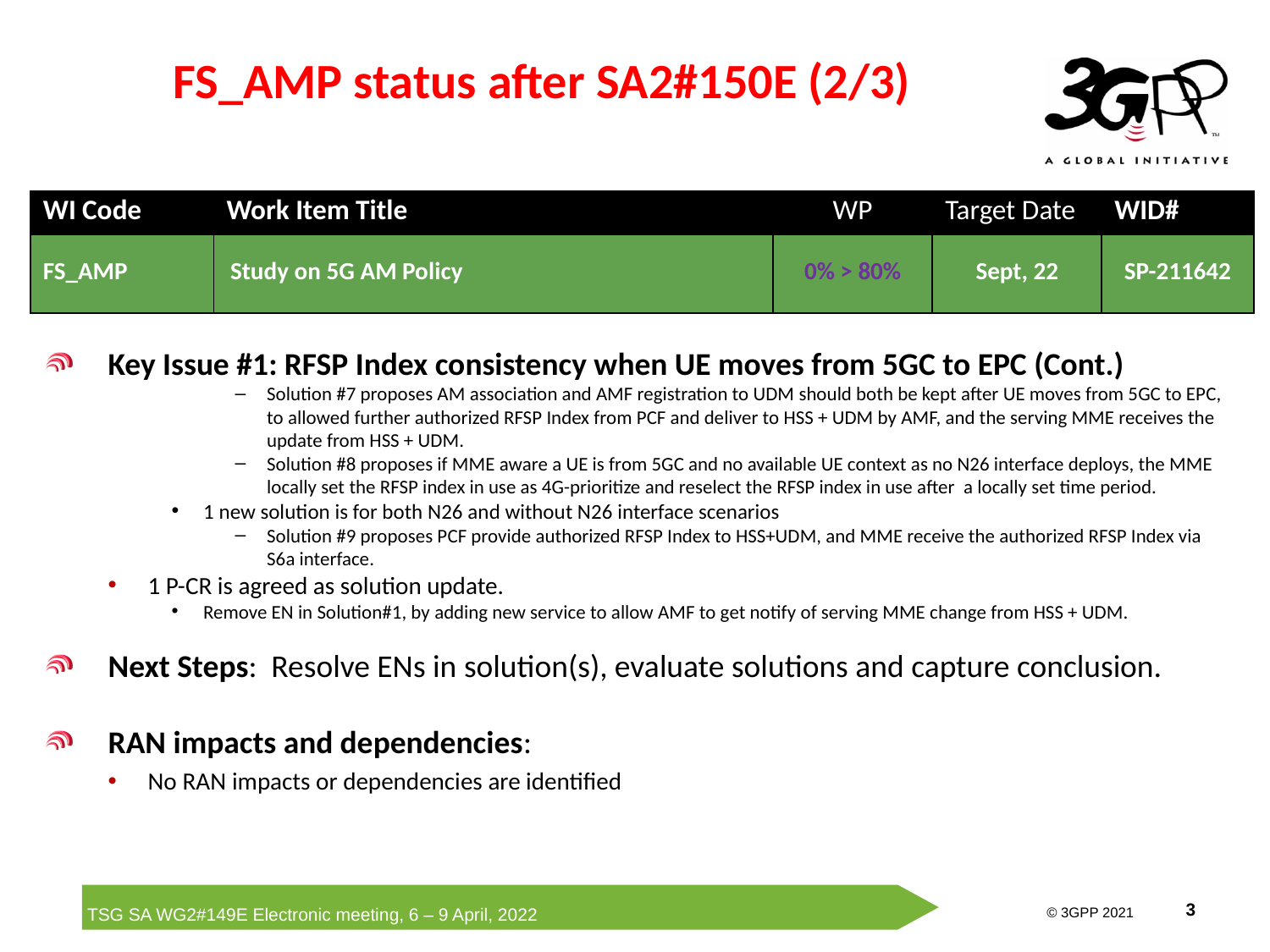

# FS_AMP status after SA2#150E (2/3)
| WI Code | Work Item Title | WP | Target Date | WID# |
| --- | --- | --- | --- | --- |
| FS\_AMP | Study on 5G AM Policy | 0% > 80% | Sept, 22 | SP-211642 |

Key Issue #1: RFSP Index consistency when UE moves from 5GC to EPC (Cont.)
Solution #7 proposes AM association and AMF registration to UDM should both be kept after UE moves from 5GC to EPC, to allowed further authorized RFSP Index from PCF and deliver to HSS + UDM by AMF, and the serving MME receives the update from HSS + UDM.
Solution #8 proposes if MME aware a UE is from 5GC and no available UE context as no N26 interface deploys, the MME locally set the RFSP index in use as 4G-prioritize and reselect the RFSP index in use after  a locally set time period.
1 new solution is for both N26 and without N26 interface scenarios
Solution #9 proposes PCF provide authorized RFSP Index to HSS+UDM, and MME receive the authorized RFSP Index via S6a interface.
1 P-CR is agreed as solution update.
Remove EN in Solution#1, by adding new service to allow AMF to get notify of serving MME change from HSS + UDM.

Next Steps:  Resolve ENs in solution(s), evaluate solutions and capture conclusion.

RAN impacts and dependencies:
No RAN impacts or dependencies are identified